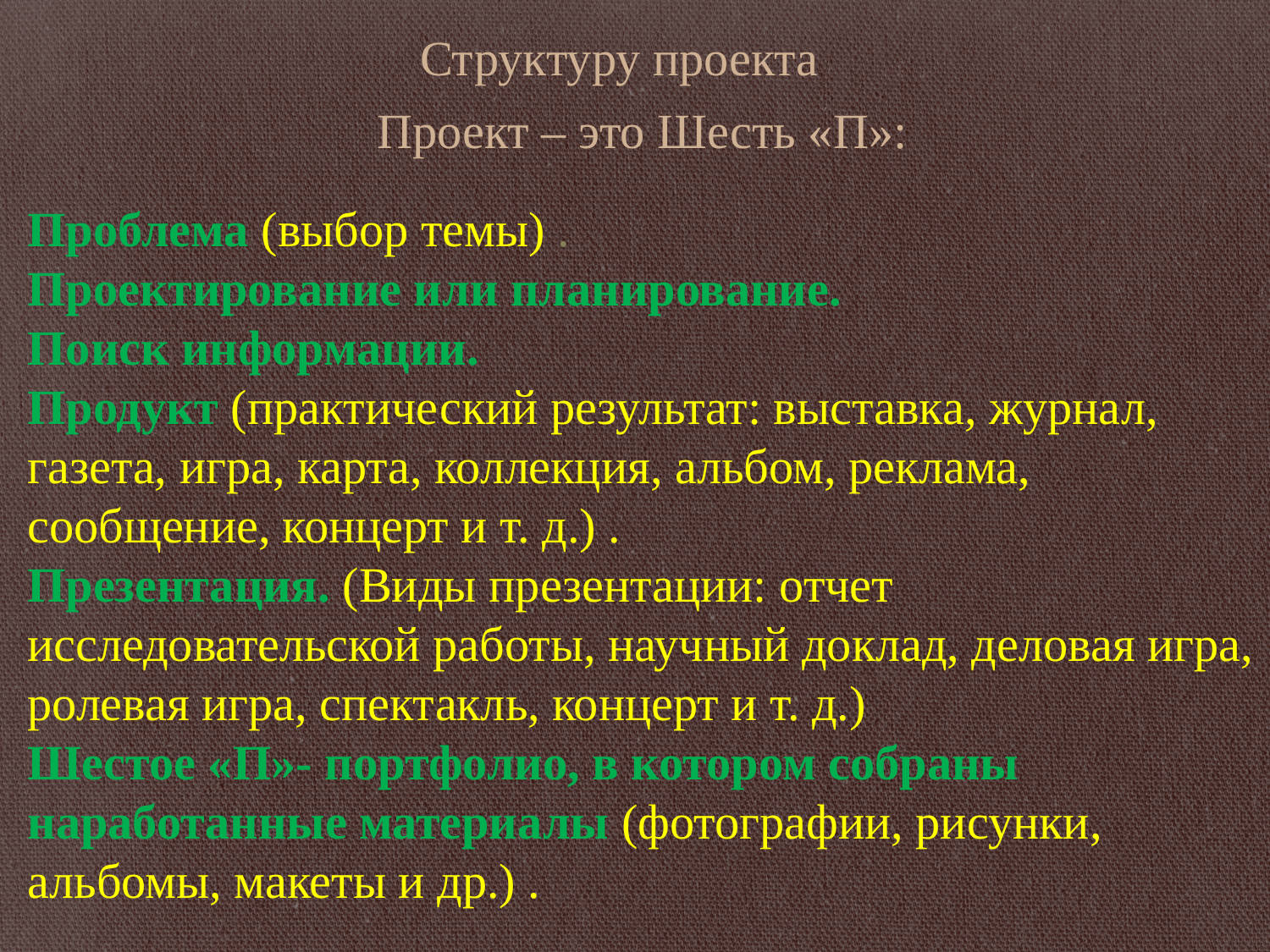

Структуру проекта
Проект – это Шесть «П»:
Проблема (выбор темы) .
Проектирование или планирование.
Поиск информации.
Продукт (практический результат: выставка, журнал, газета, игра, карта, коллекция, альбом, реклама, сообщение, концерт и т. д.) .
Презентация. (Виды презентации: отчет исследовательской работы, научный доклад, деловая игра, ролевая игра, спектакль, концерт и т. д.)
Шестое «П»- портфолио, в котором собраны наработанные материалы (фотографии, рисунки, альбомы, макеты и др.) .